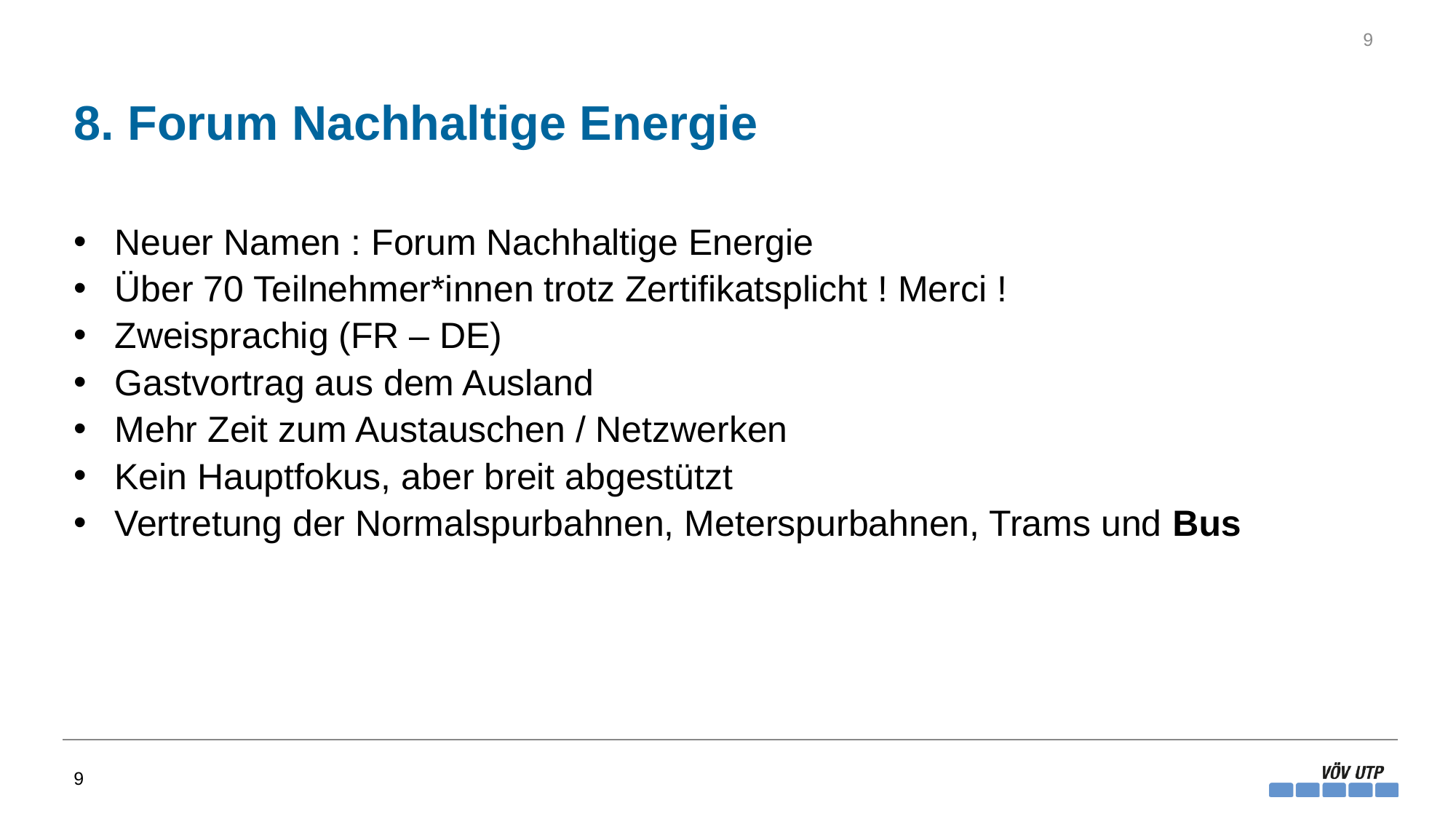

9
# 8. Forum Nachhaltige Energie
Neuer Namen : Forum Nachhaltige Energie
Über 70 Teilnehmer*innen trotz Zertifikatsplicht ! Merci !
Zweisprachig (FR – DE)
Gastvortrag aus dem Ausland
Mehr Zeit zum Austauschen / Netzwerken
Kein Hauptfokus, aber breit abgestützt
Vertretung der Normalspurbahnen, Meterspurbahnen, Trams und Bus